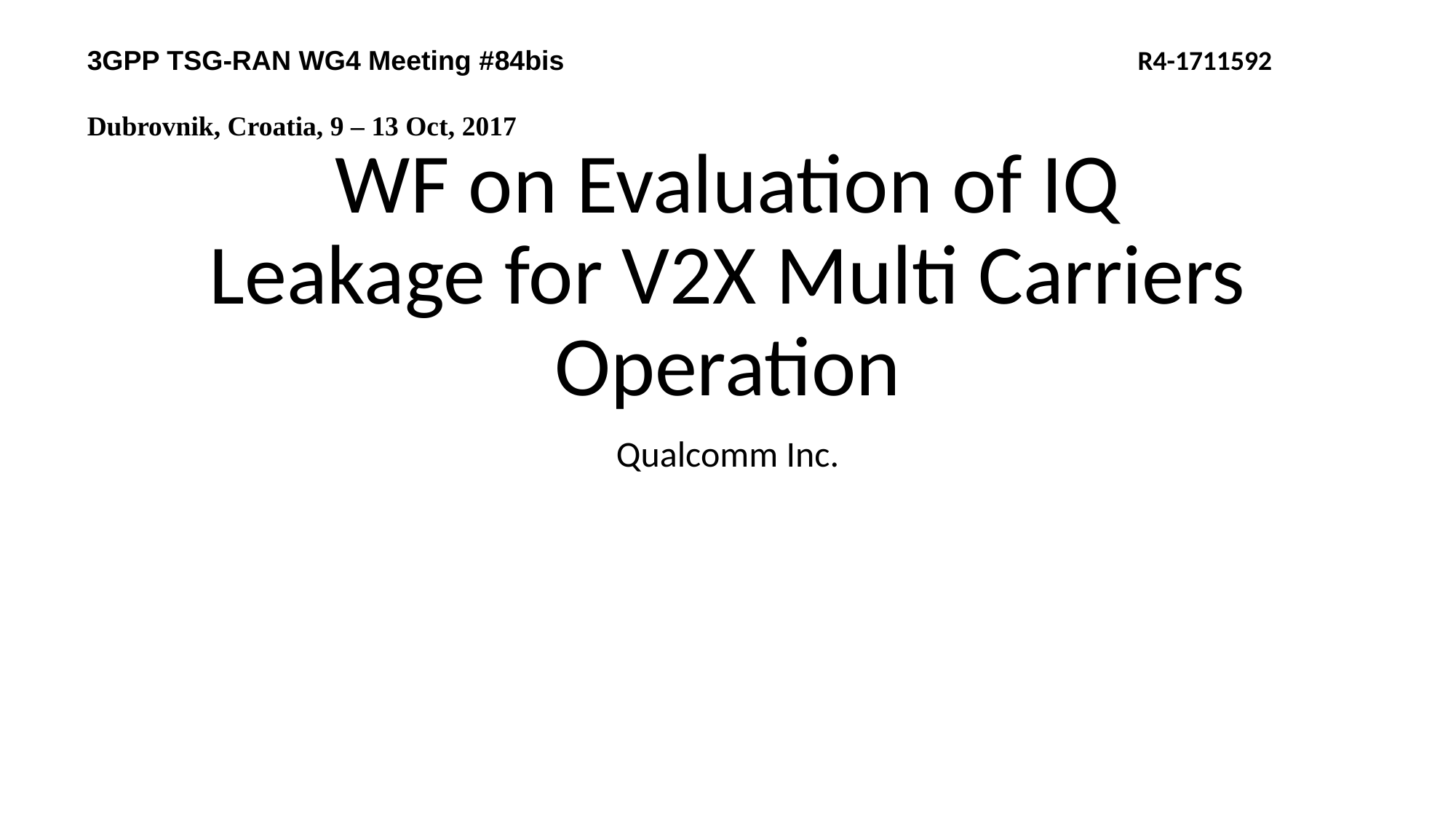

3GPP TSG-RAN WG4 Meeting #84bis
Dubrovnik, Croatia, 9 – 13 Oct, 2017
R4-1711592
# WF on Evaluation of IQ Leakage for V2X Multi Carriers Operation
Qualcomm Inc.